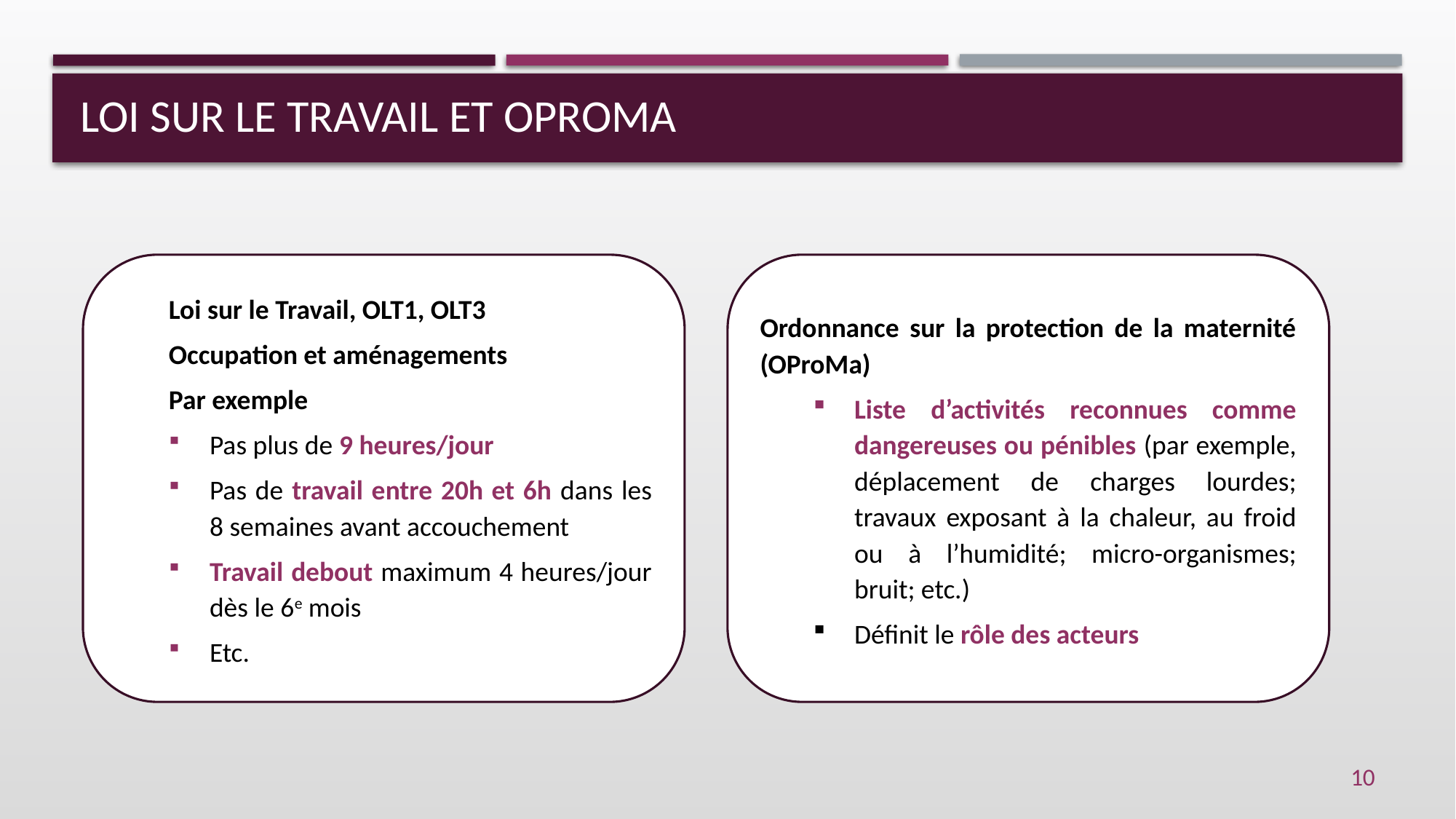

# loi sur le travail et OPROMA
Loi sur le Travail, OLT1, OLT3
Occupation et aménagements
Par exemple
Pas plus de 9 heures/jour
Pas de travail entre 20h et 6h dans les 8 semaines avant accouchement
Travail debout maximum 4 heures/jour dès le 6e mois
Etc.
Ordonnance sur la protection de la maternité (OProMa)
Liste d’activités reconnues comme dangereuses ou pénibles (par exemple, déplacement de charges lourdes; travaux exposant à la chaleur, au froid ou à l’humidité; micro-organismes; bruit; etc.)
Définit le rôle des acteurs
10